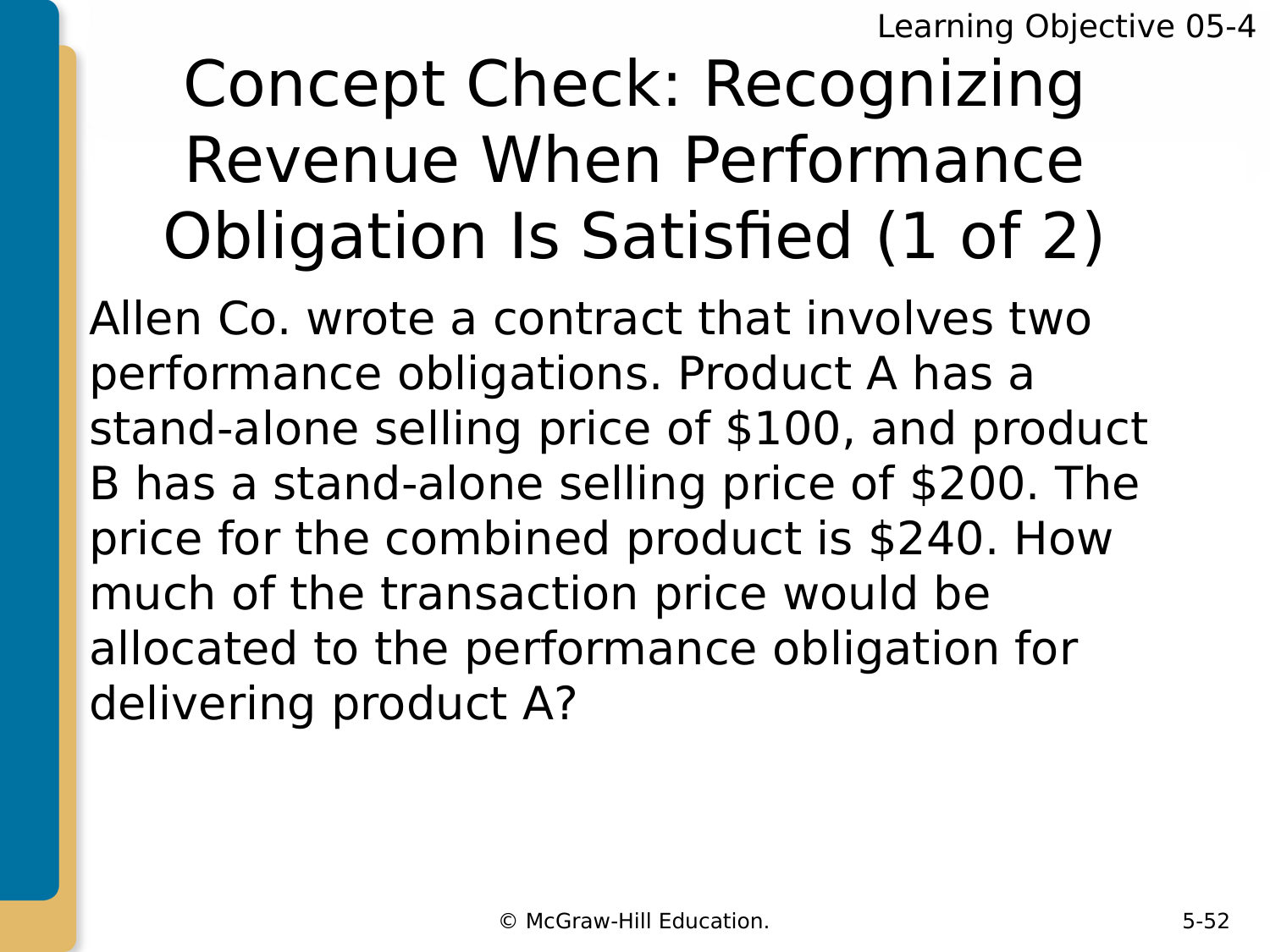

Learning Objective 05-4
# Concept Check: Recognizing Revenue When Performance Obligation Is Satisfied (1 of 2)
Allen Co. wrote a contract that involves two performance obligations. Product A has a stand-alone selling price of $100, and product B has a stand-alone selling price of $200. The price for the combined product is $240. How much of the transaction price would be allocated to the performance obligation for delivering product A?